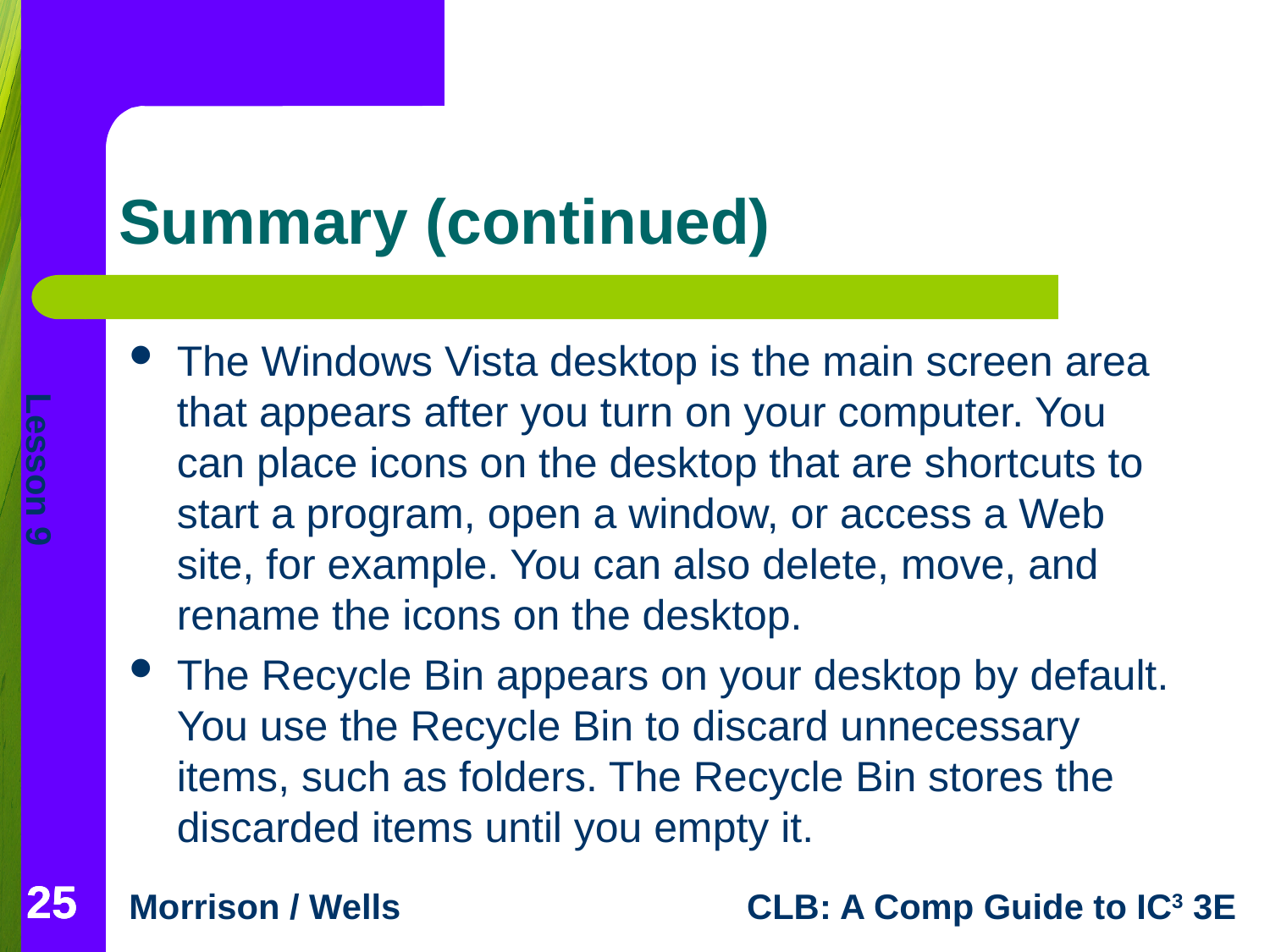

# Summary (continued)
The Windows Vista desktop is the main screen area that appears after you turn on your computer. You can place icons on the desktop that are shortcuts to start a program, open a window, or access a Web site, for example. You can also delete, move, and rename the icons on the desktop.
The Recycle Bin appears on your desktop by default. You use the Recycle Bin to discard unnecessary items, such as folders. The Recycle Bin stores the discarded items until you empty it.
25
25
25